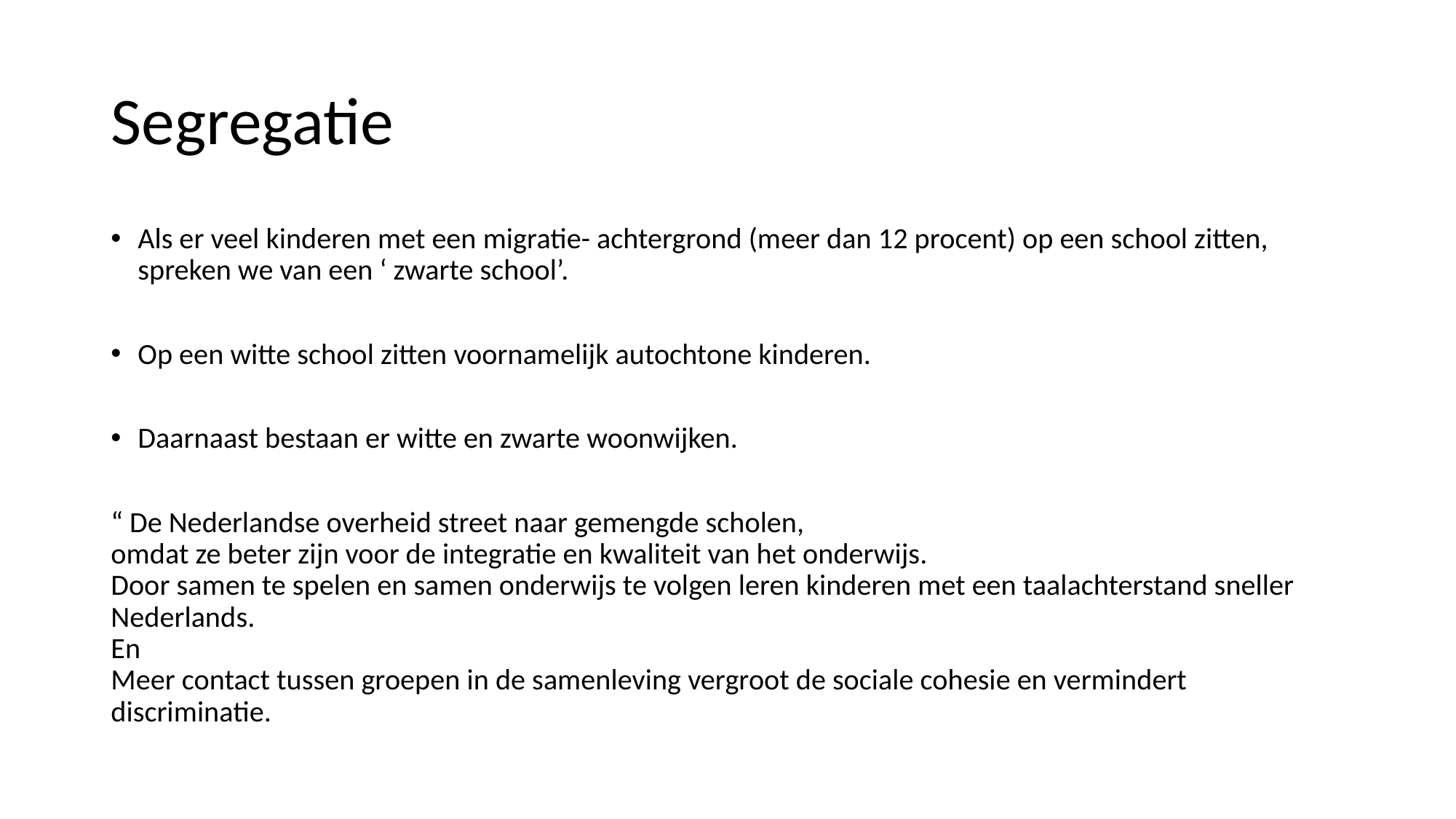

# Segregatie
Als er veel kinderen met een migratie- achtergrond (meer dan 12 procent) op een school zitten,
spreken we van een ‘ zwarte school’.

Op een witte school zitten voornamelijk autochtone kinderen.

Daarnaast bestaan er witte en zwarte woonwijken.

“ De Nederlandse overheid street naar gemengde scholen,
omdat ze beter zijn voor de integratie en kwaliteit van het onderwijs.
Door samen te spelen en samen onderwijs te volgen leren kinderen met een taalachterstand sneller Nederlands.
En
Meer contact tussen groepen in de samenleving vergroot de sociale cohesie en vermindert discriminatie.